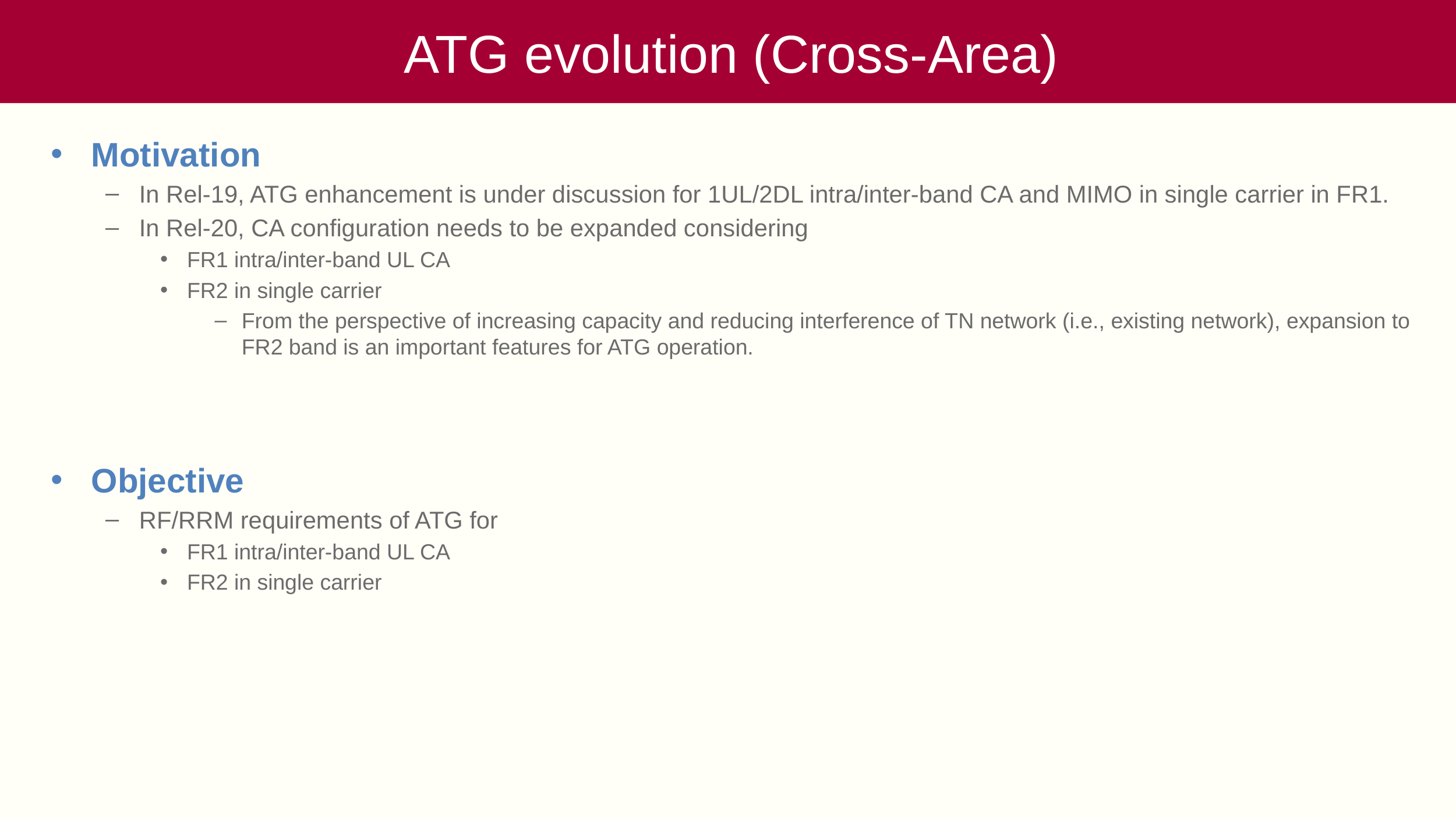

# ATG evolution (Cross-Area)
Motivation
In Rel-19, ATG enhancement is under discussion for 1UL/2DL intra/inter-band CA and MIMO in single carrier in FR1.
In Rel-20, CA configuration needs to be expanded considering
FR1 intra/inter-band UL CA
FR2 in single carrier
From the perspective of increasing capacity and reducing interference of TN network (i.e., existing network), expansion to FR2 band is an important features for ATG operation.

Objective
RF/RRM requirements of ATG for
FR1 intra/inter-band UL CA
FR2 in single carrier